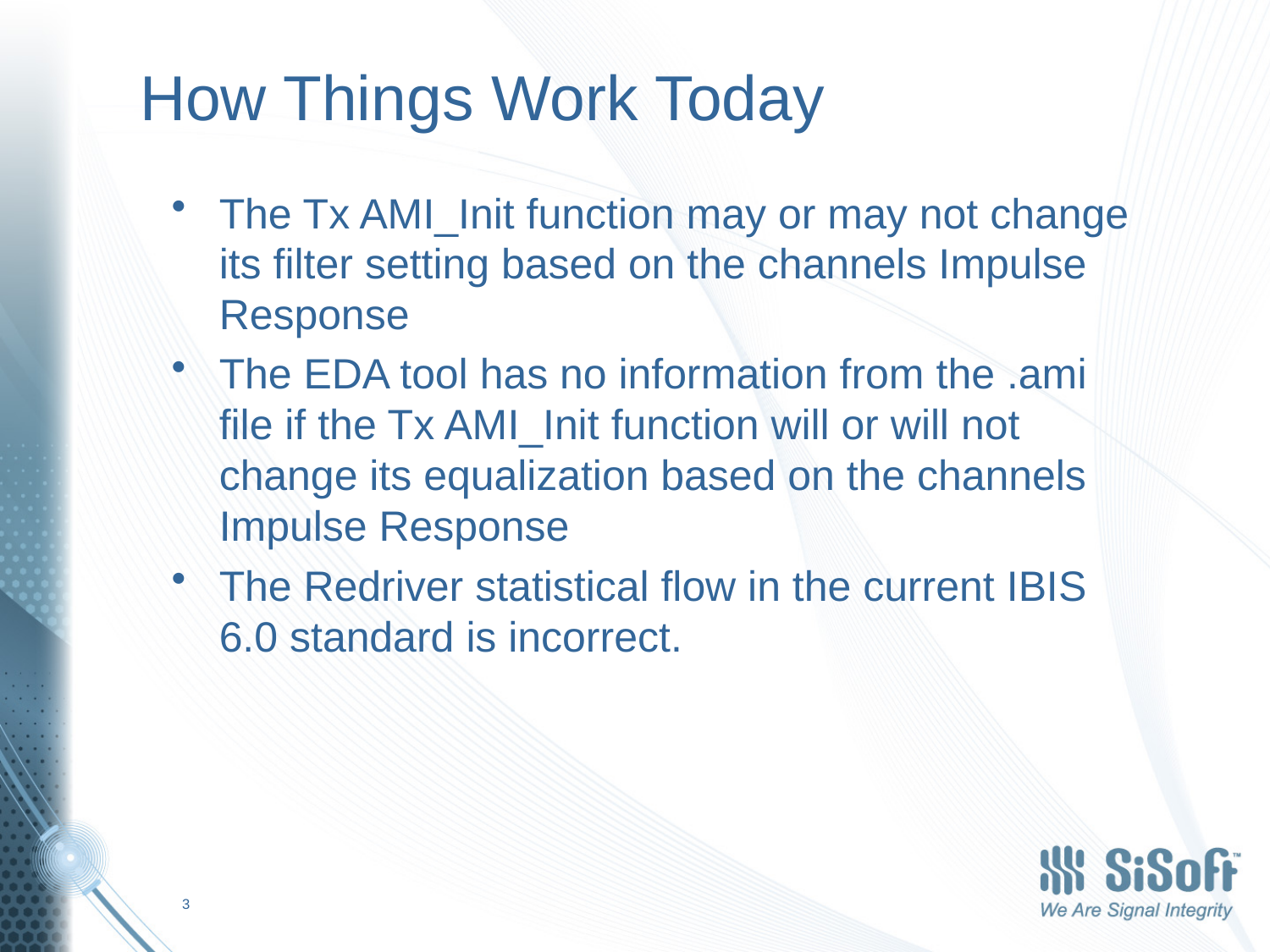

# How Things Work Today
The Tx AMI_Init function may or may not change its filter setting based on the channels Impulse Response
The EDA tool has no information from the .ami file if the Tx AMI_Init function will or will not change its equalization based on the channels Impulse Response
The Redriver statistical flow in the current IBIS 6.0 standard is incorrect.
3